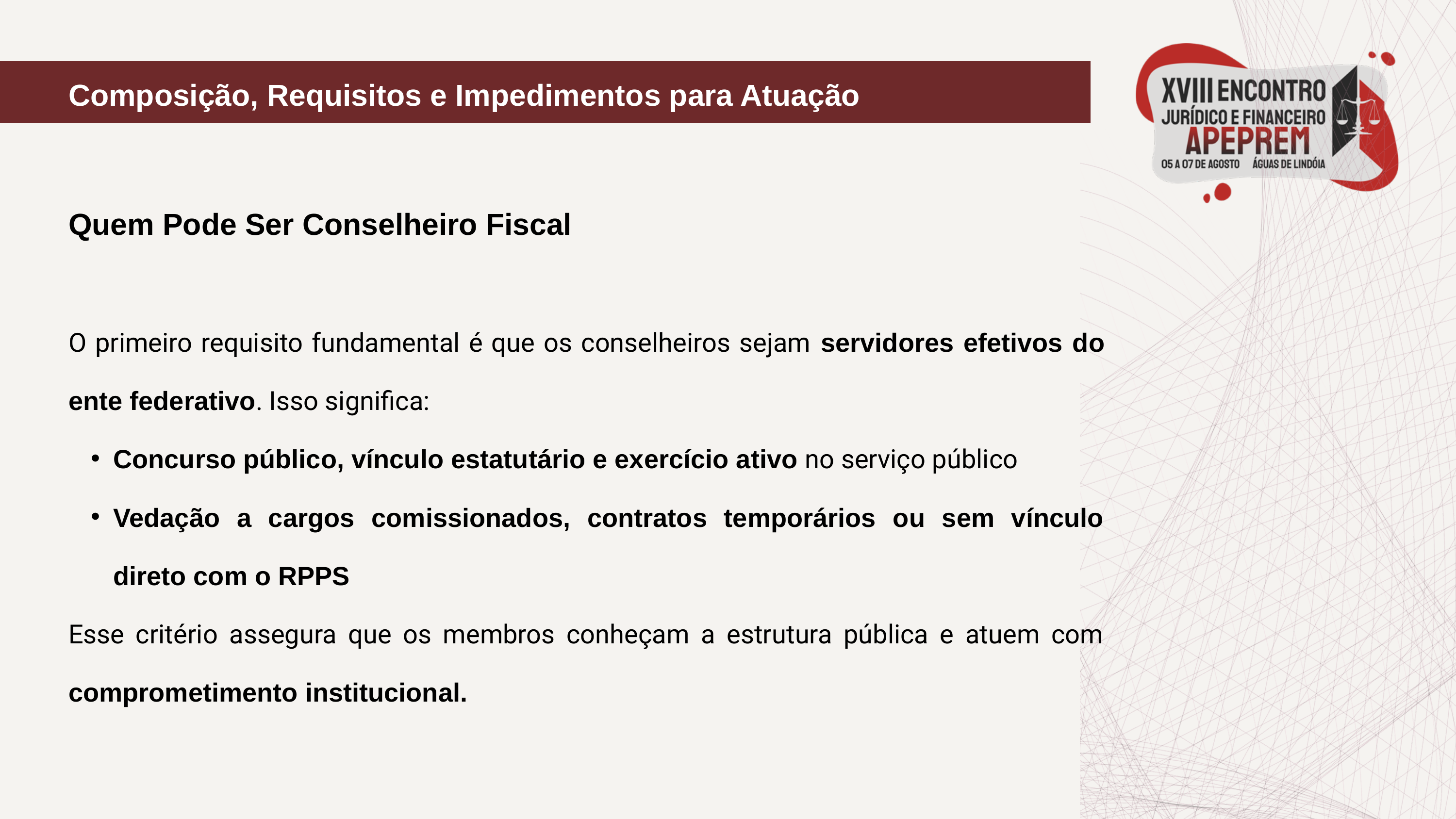

Composição, Requisitos e Impedimentos para Atuação
Quem Pode Ser Conselheiro Fiscal
O primeiro requisito fundamental é que os conselheiros sejam servidores efetivos do ente federativo. Isso significa:
Concurso público, vínculo estatutário e exercício ativo no serviço público
Vedação a cargos comissionados, contratos temporários ou sem vínculo direto com o RPPS
Esse critério assegura que os membros conheçam a estrutura pública e atuem com comprometimento institucional.